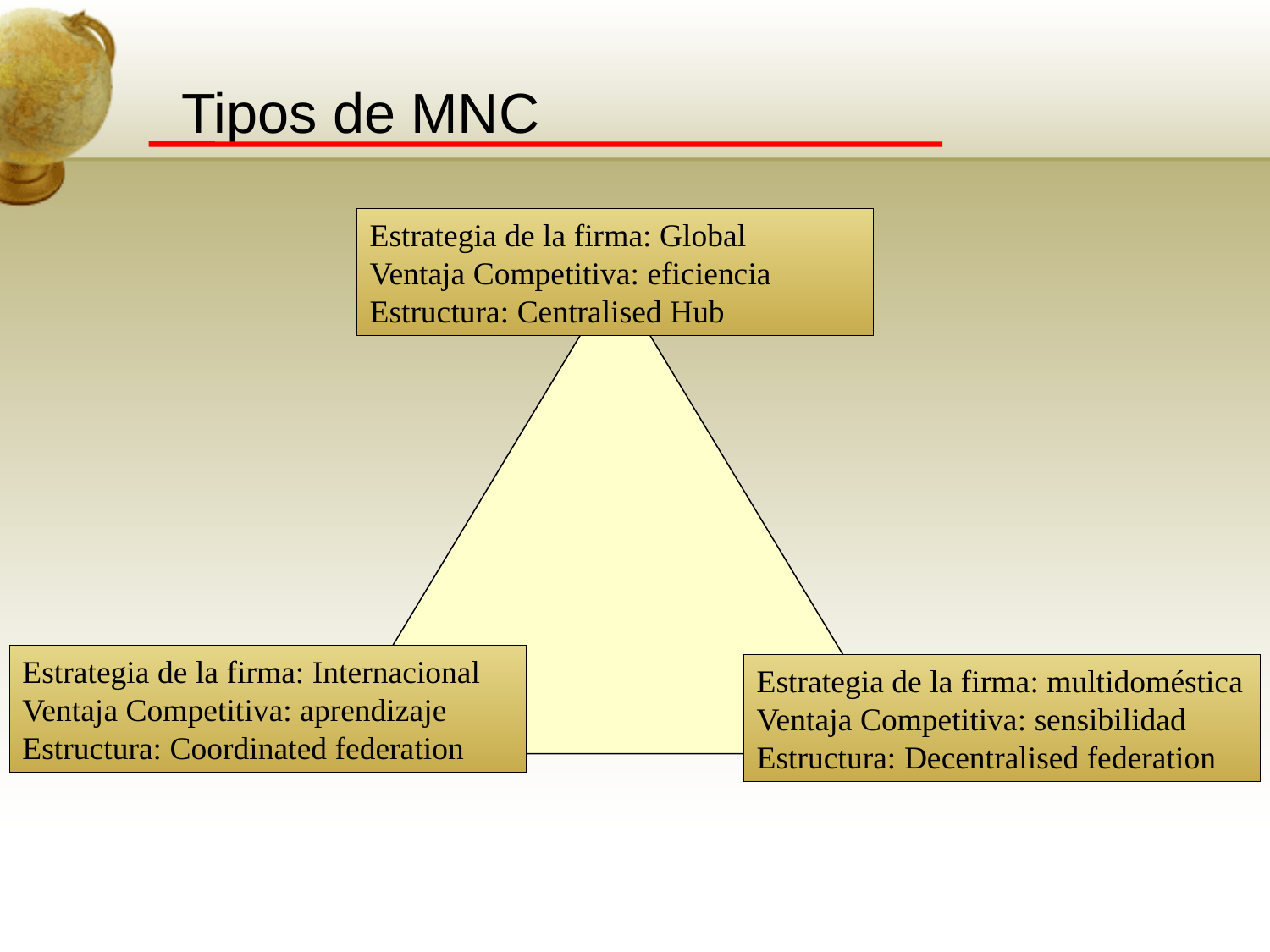

# Tipos de MNC

Estrategia de la firma: Global
Ventaja Competitiva: eficiencia
Estructura: Centralised Hub

Estrategia de la firma: Internacional
Ventaja Competitiva: aprendizaje
Estructura: Coordinated federation
Estrategia de la firma: multidoméstica
Ventaja Competitiva: sensibilidad
Estructura: Decentralised federation